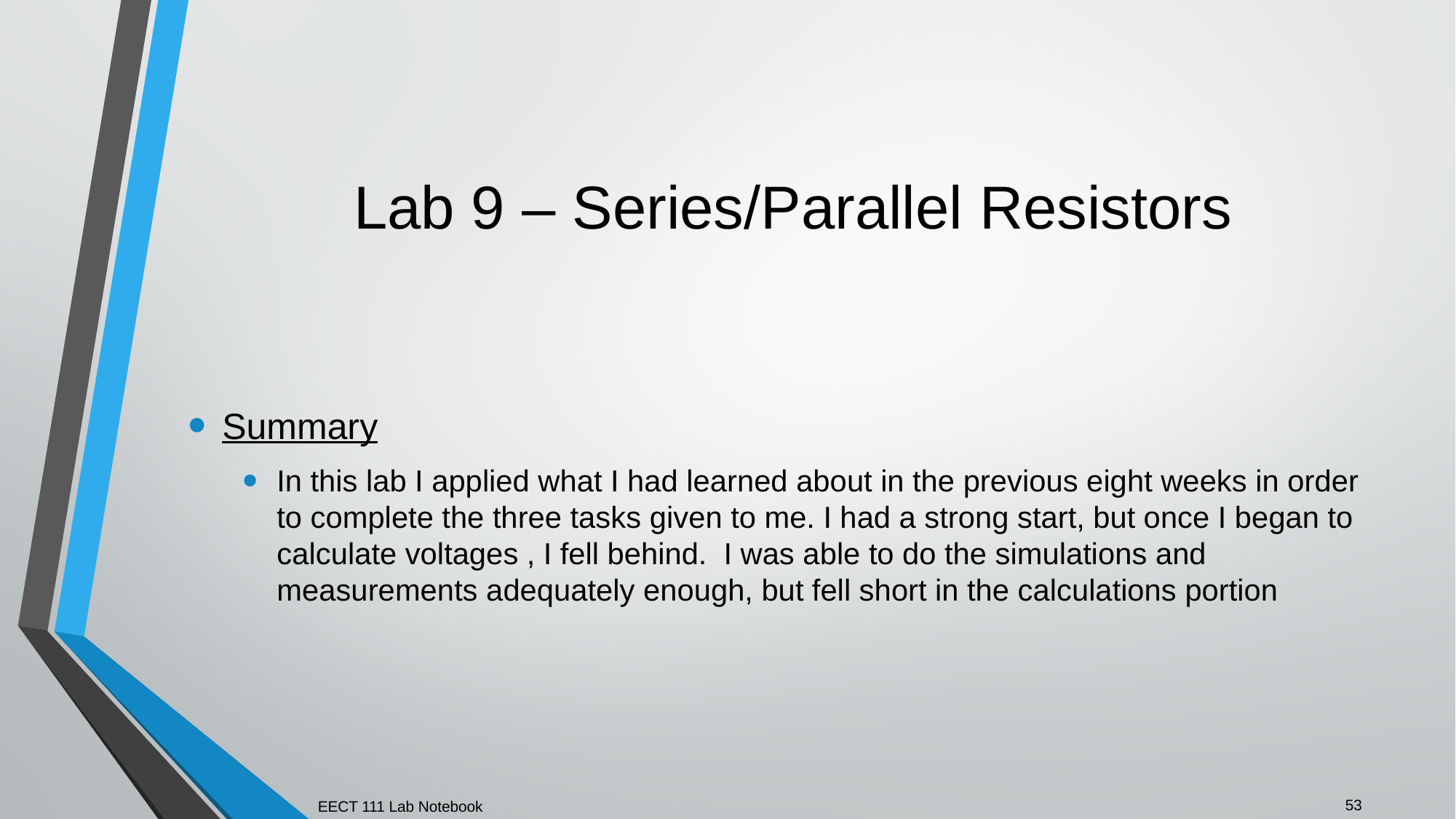

Lab 9 – Series/Parallel Resistors
Summary
In this lab I applied what I had learned about in the previous eight weeks in order to complete the three tasks given to me. I had a strong start, but once I began to calculate voltages , I fell behind.  I was able to do the simulations and measurements adequately enough, but fell short in the calculations portion
53
EECT 111 Lab Notebook